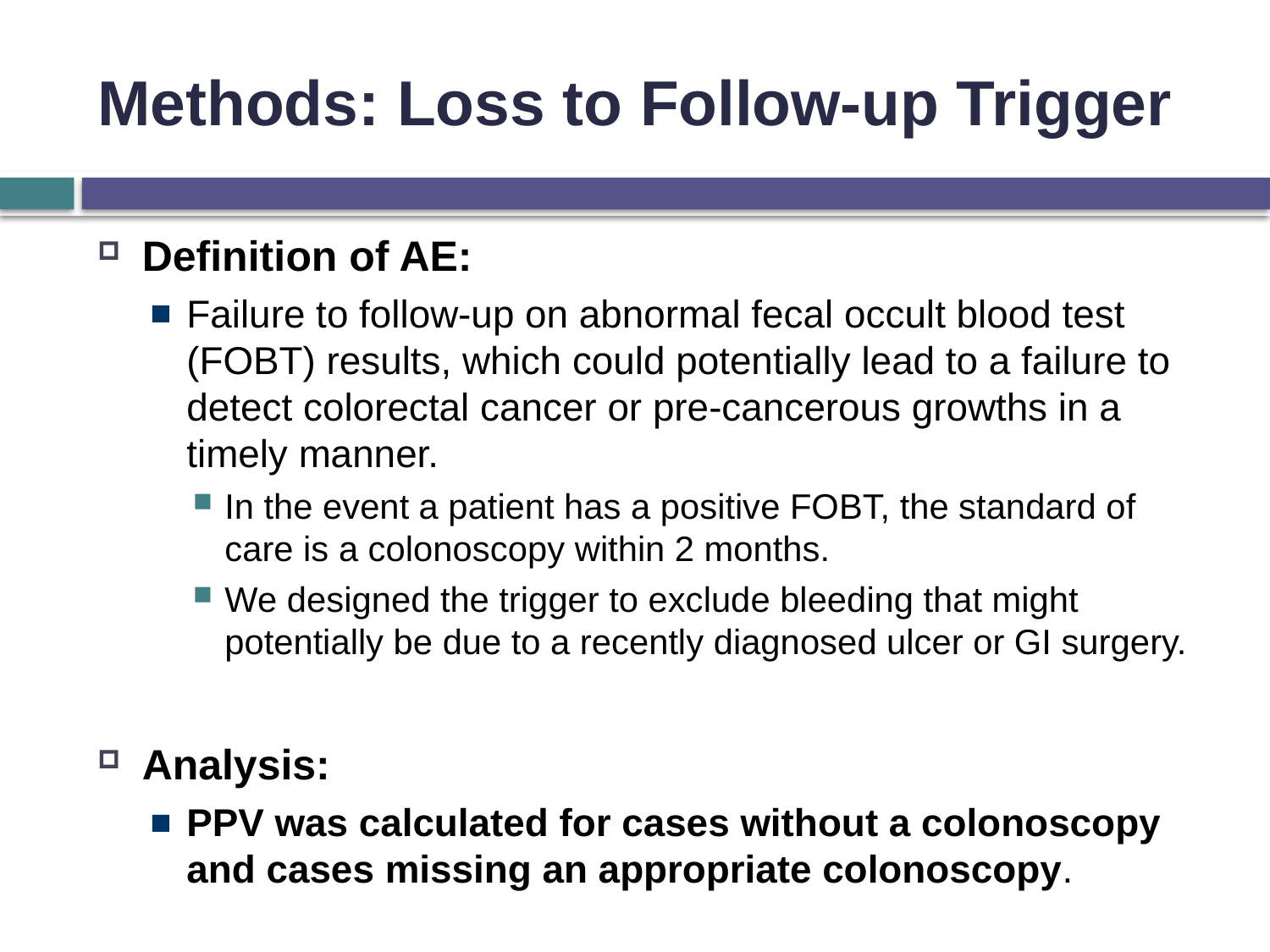

# Methods: Loss to Follow-up Trigger
Definition of AE:
Failure to follow-up on abnormal fecal occult blood test (FOBT) results, which could potentially lead to a failure to detect colorectal cancer or pre-cancerous growths in a timely manner.
In the event a patient has a positive FOBT, the standard of care is a colonoscopy within 2 months.
We designed the trigger to exclude bleeding that might potentially be due to a recently diagnosed ulcer or GI surgery.

Analysis:
PPV was calculated for cases without a colonoscopy and cases missing an appropriate colonoscopy.